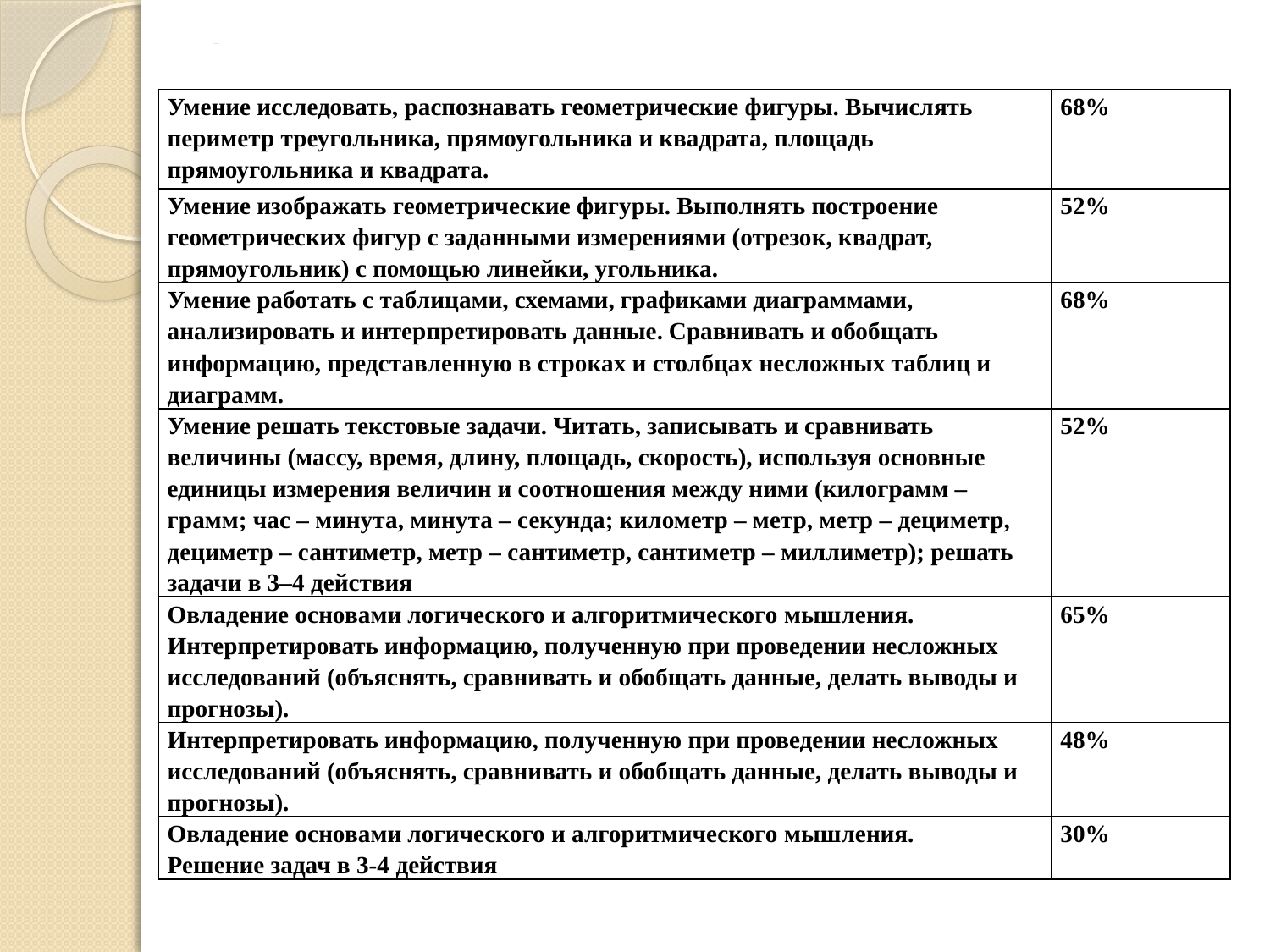

# Выполнение заданий
| Умение исследовать, распознавать геометрические фигуры. Вычислять периметр треугольника, прямоугольника и квадрата, площадь прямоугольника и квадрата. | 68% |
| --- | --- |
| Умение изображать геометрические фигуры. Выполнять построение геометрических фигур с заданными измерениями (отрезок, квадрат, прямоугольник) с помощью линейки, угольника. | 52% |
| Умение работать с таблицами, схемами, графиками диаграммами, анализировать и интерпретировать данные. Сравнивать и обобщать информацию, представленную в строках и столбцах несложных таблиц и диаграмм. | 68% |
| Умение решать текстовые задачи. Читать, записывать и сравнивать величины (массу, время, длину, площадь, скорость), используя основные единицы измерения величин и соотношения между ними (килограмм – грамм; час – минута, минута – секунда; километр – метр, метр – дециметр, дециметр – сантиметр, метр – сантиметр, сантиметр – миллиметр); решать задачи в 3–4 действия | 52% |
| Овладение основами логического и алгоритмического мышления. Интерпретировать информацию, полученную при проведении несложных исследований (объяснять, сравнивать и обобщать данные, делать выводы и прогнозы). | 65% |
| Интерпретировать информацию, полученную при проведении несложных исследований (объяснять, сравнивать и обобщать данные, делать выводы и прогнозы). | 48% |
| Овладение основами логического и алгоритмического мышления. Решение задач в 3-4 действия | 30% |